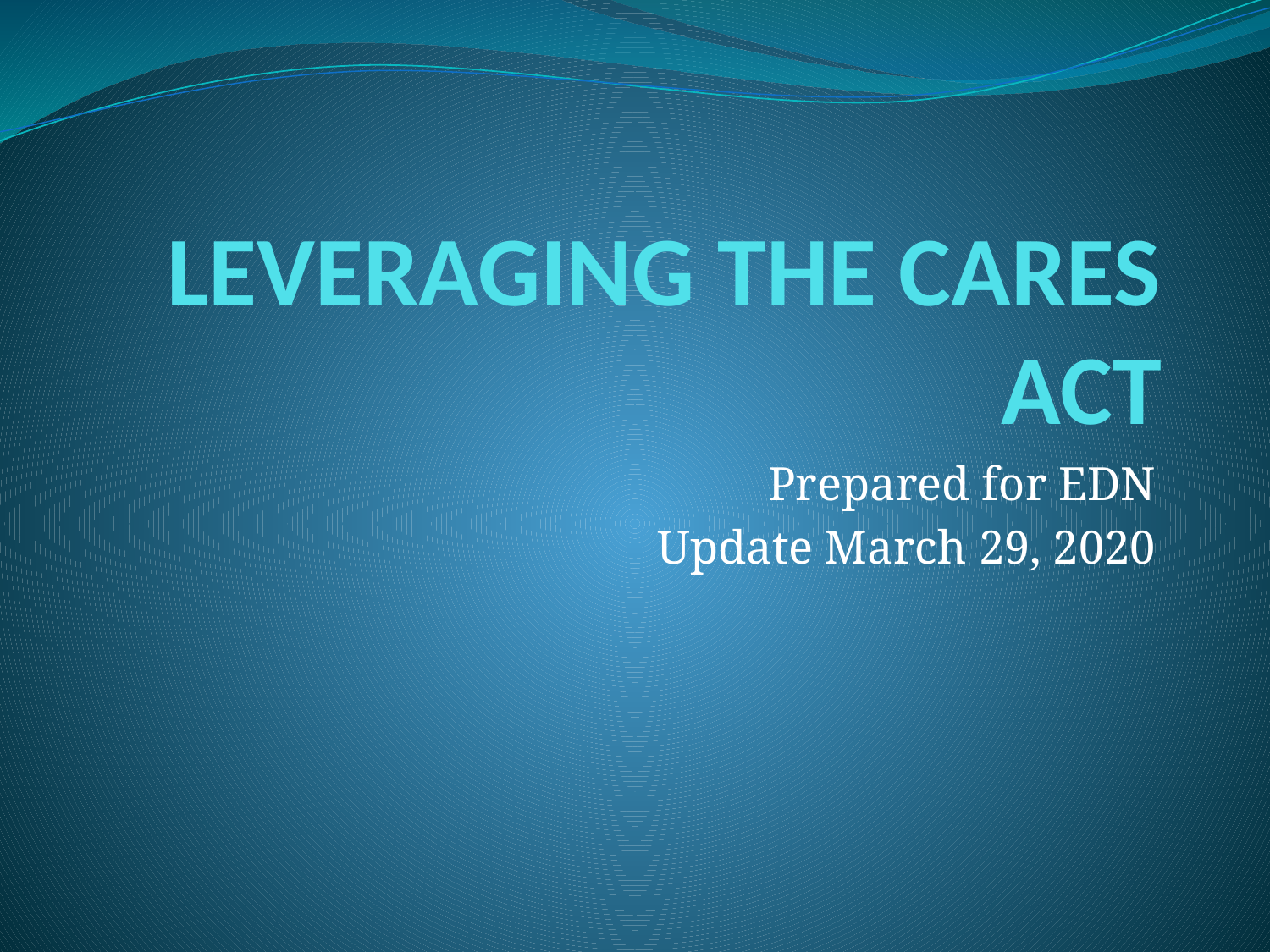

# LEVERAGING THE CARES ACT
Prepared for EDN
Update March 29, 2020